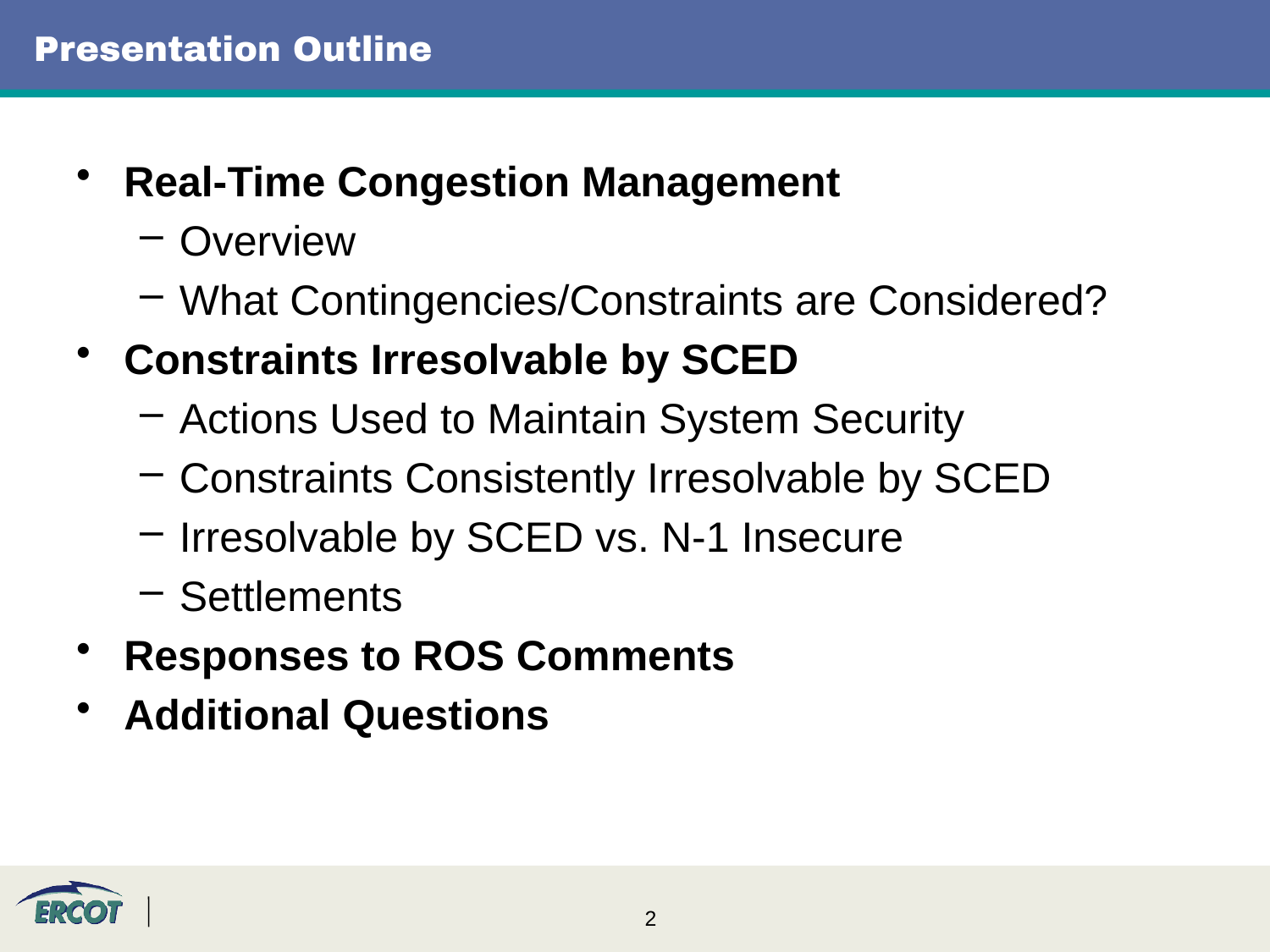

# Presentation Outline
Real-Time Congestion Management
Overview
What Contingencies/Constraints are Considered?
Constraints Irresolvable by SCED
Actions Used to Maintain System Security
Constraints Consistently Irresolvable by SCED
Irresolvable by SCED vs. N-1 Insecure
Settlements
Responses to ROS Comments
Additional Questions